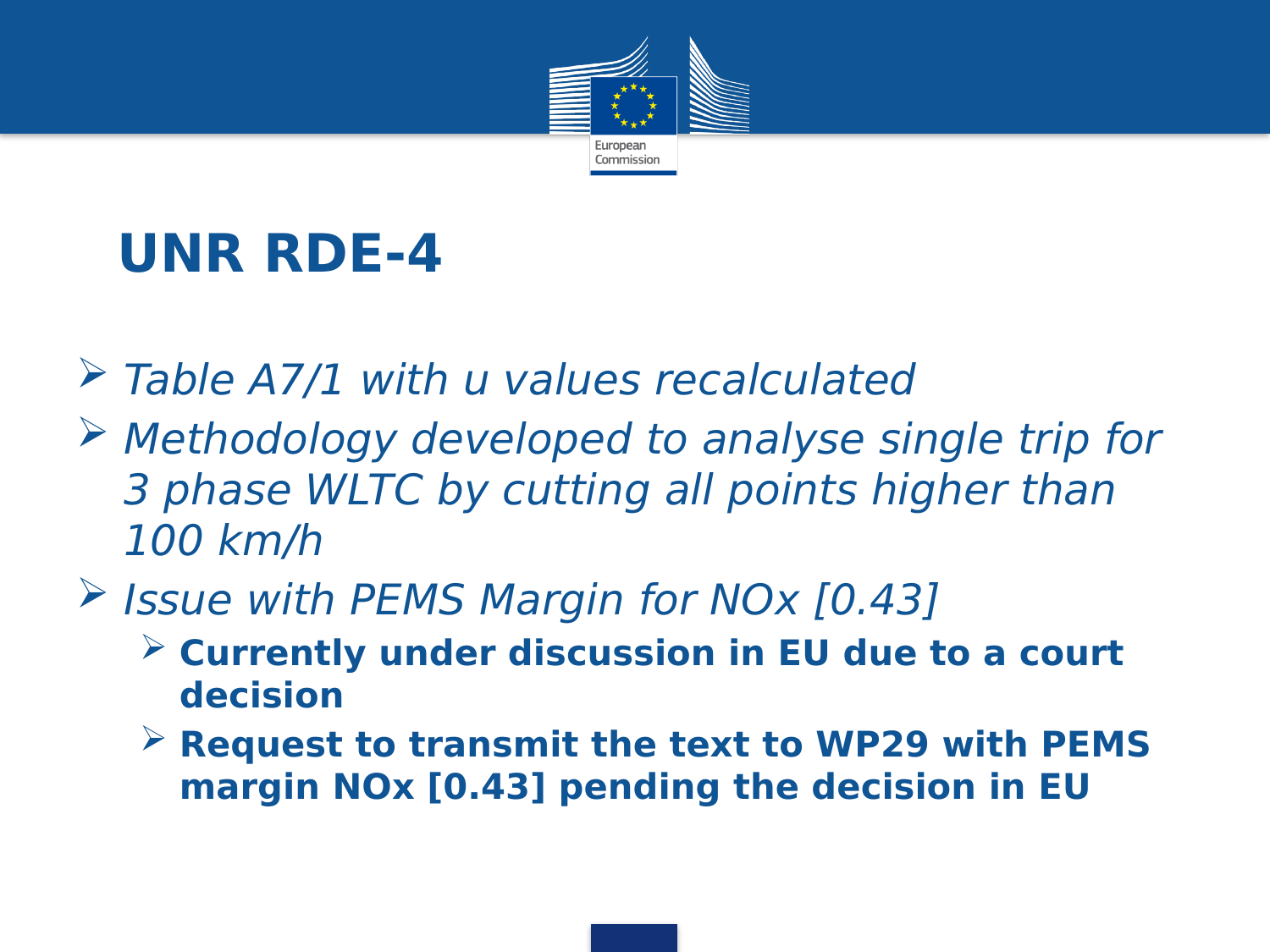

# UNR RDE-4
Table A7/1 with u values recalculated
Methodology developed to analyse single trip for 3 phase WLTC by cutting all points higher than 100 km/h
Issue with PEMS Margin for NOx [0.43]
Currently under discussion in EU due to a court decision
Request to transmit the text to WP29 with PEMS margin NOx [0.43] pending the decision in EU